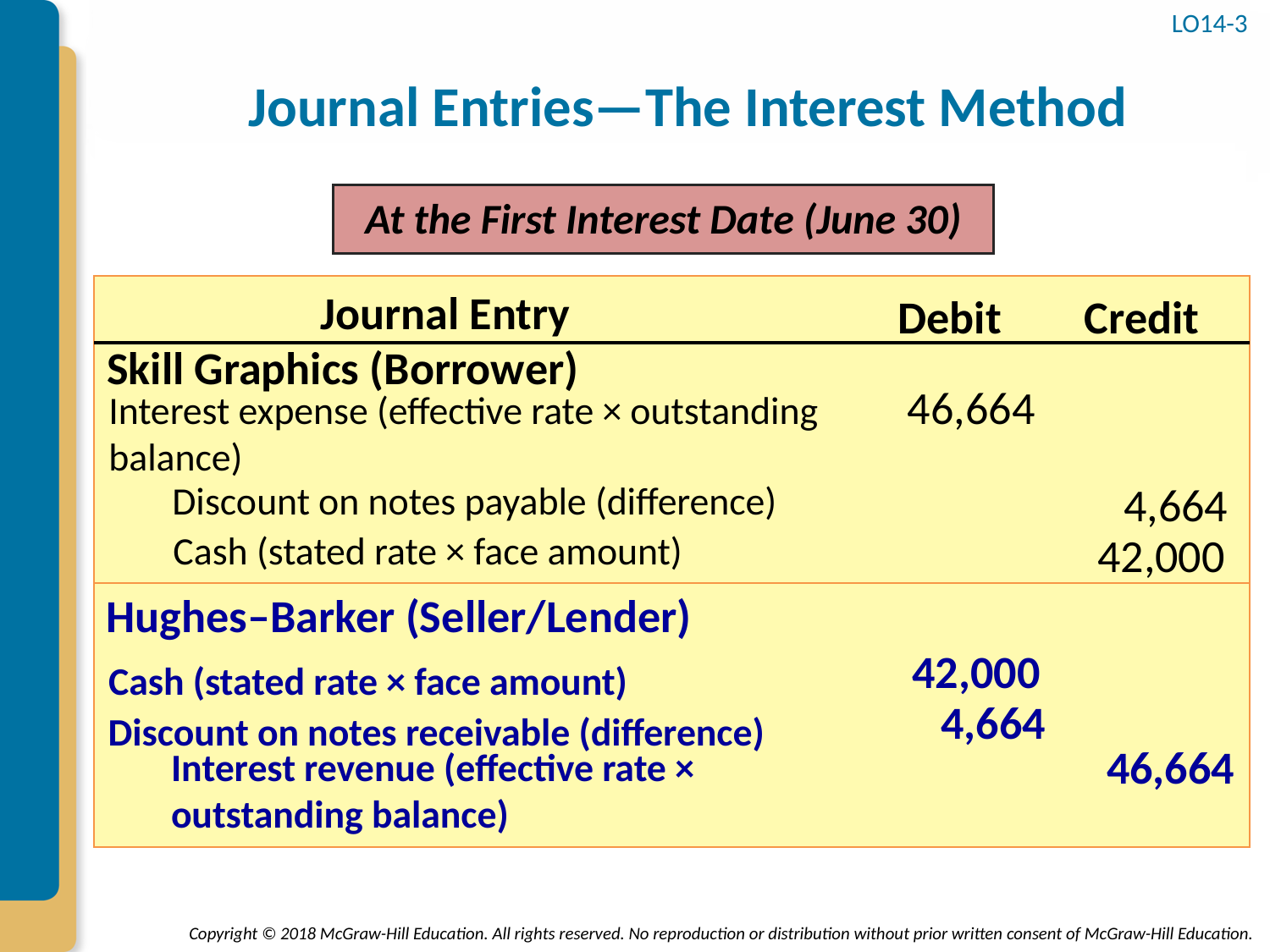

# Journal Entries—The Interest Method
LO14-3
At the First Interest Date (June 30)

Journal Entry
Credit
Debit
Skill Graphics (Borrower)
46,664
Interest expense (effective rate × outstanding balance)
Discount on notes payable (difference)
4,664
42,000
Cash (stated rate × face amount)
Hughes–Barker (Seller/Lender)

42,000
Cash (stated rate × face amount)
4,664
Discount on notes receivable (difference)
46,664
Interest revenue (effective rate × outstanding balance)